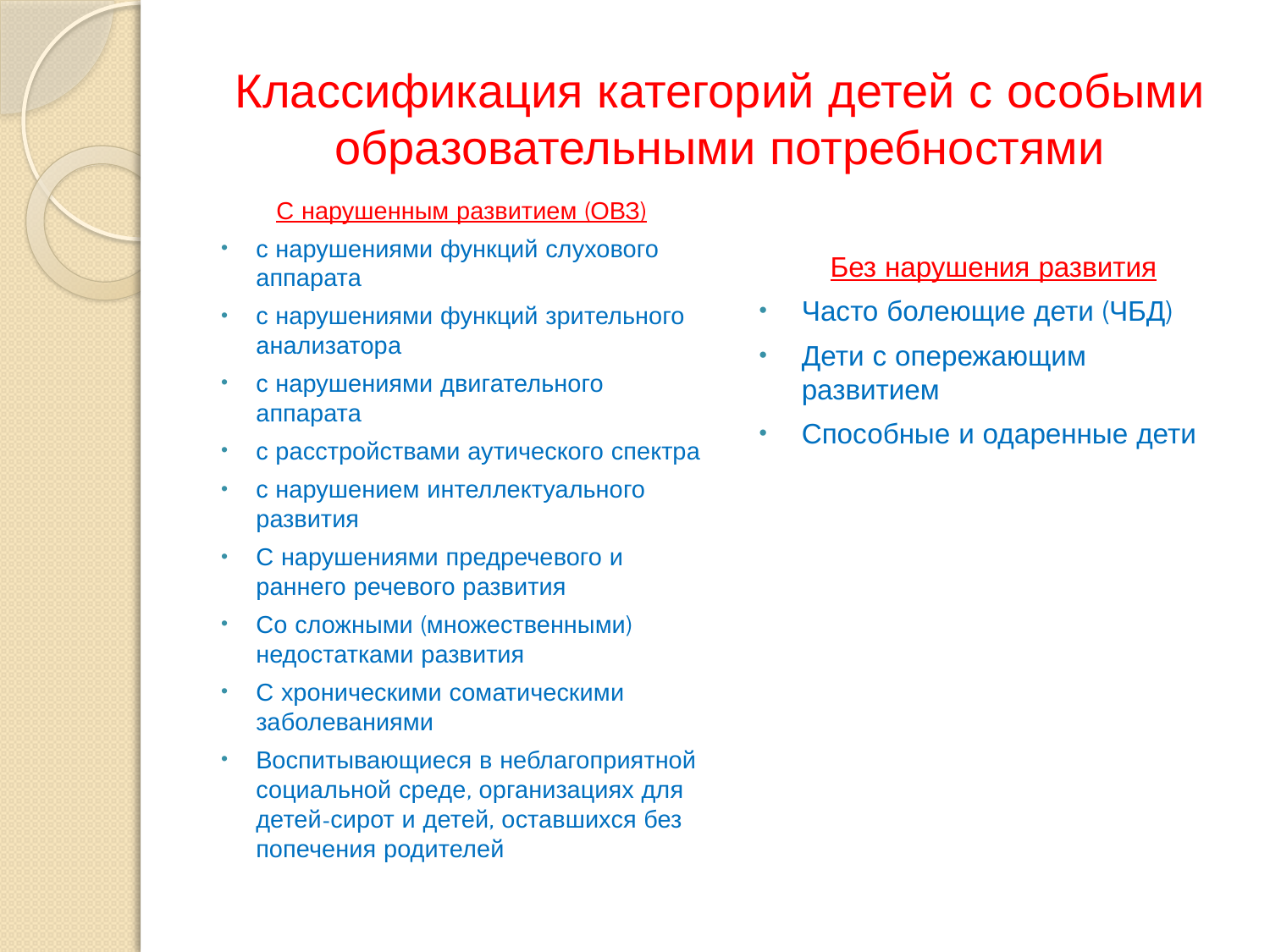

# Классификация категорий детей с особыми образовательными потребностями
С нарушенным развитием (ОВЗ)
с нарушениями функций слухового аппарата
с нарушениями функций зрительного анализатора
с нарушениями двигательного аппарата
с расстройствами аутического спектра
с нарушением интеллектуального развития
С нарушениями предречевого и раннего речевого развития
Со сложными (множественными) недостатками развития
С хроническими соматическими заболеваниями
Воспитывающиеся в неблагоприятной социальной среде, организациях для  детей-сирот и детей, оставшихся без попечения родителей

Без нарушения развития
Часто болеющие дети (ЧБД)
Дети с опережающим  развитием
Способные и одаренные дети